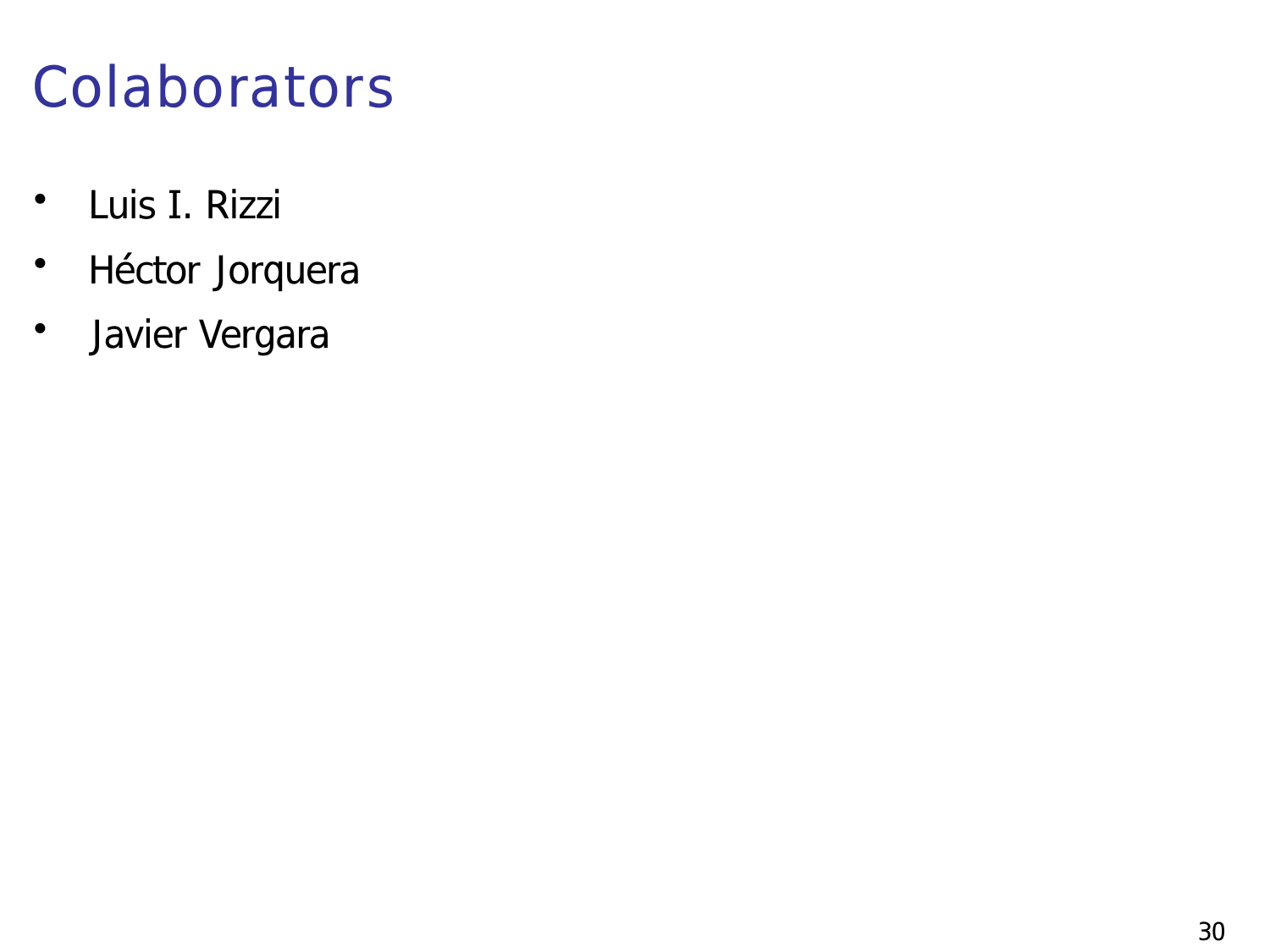

# Colaborators
Luis I. Rizzi
Héctor Jorquera
Javier Vergara
30